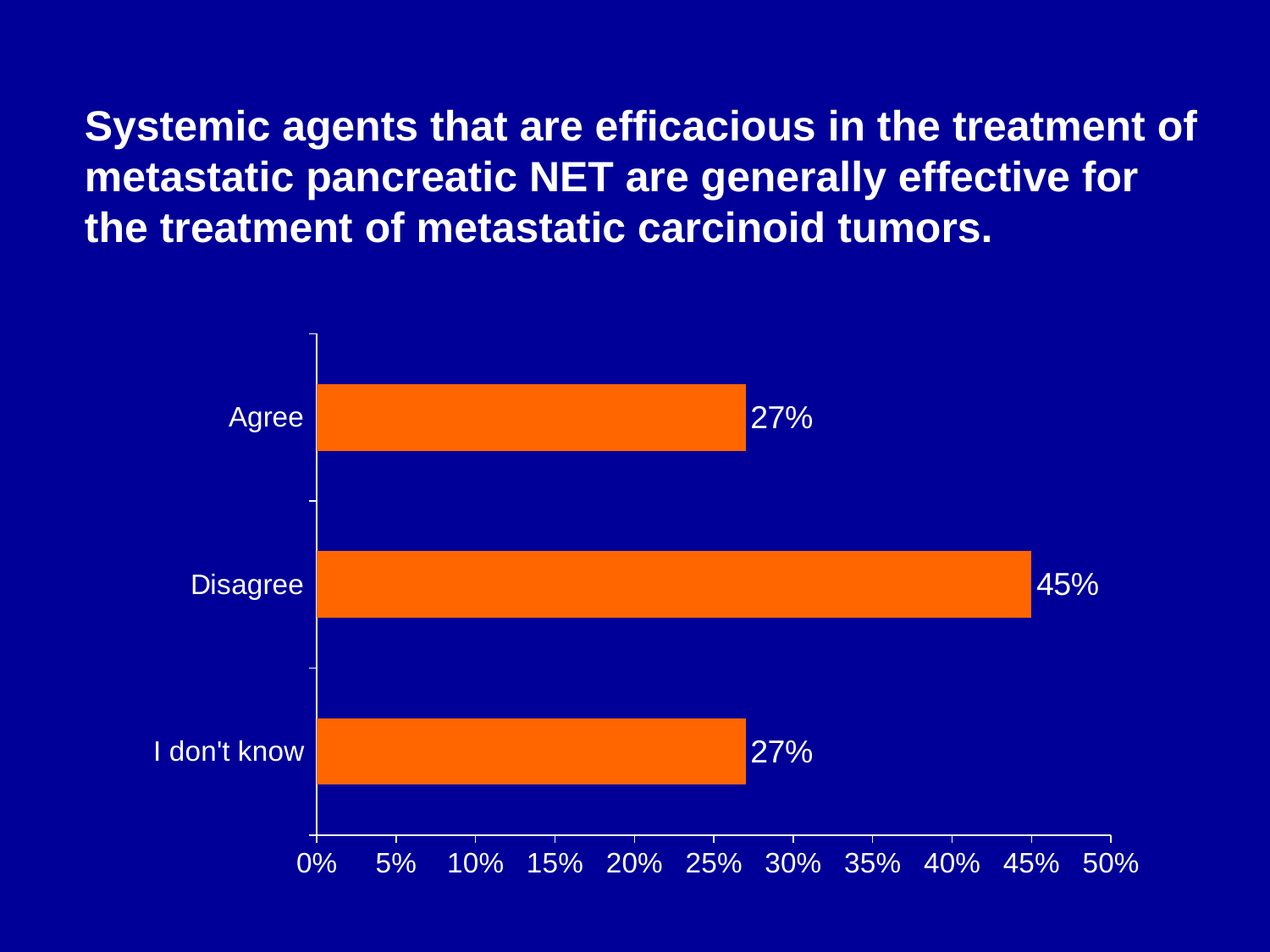

Systemic agents that are efficacious in the treatment of metastatic pancreatic NET are generally effective for the treatment of metastatic carcinoid tumors.

### Chart

| Category | Series 1 |
|---|---|
| I don't know | 0.27 |
| Disagree | 0.45 |
| Agree | 0.27 |